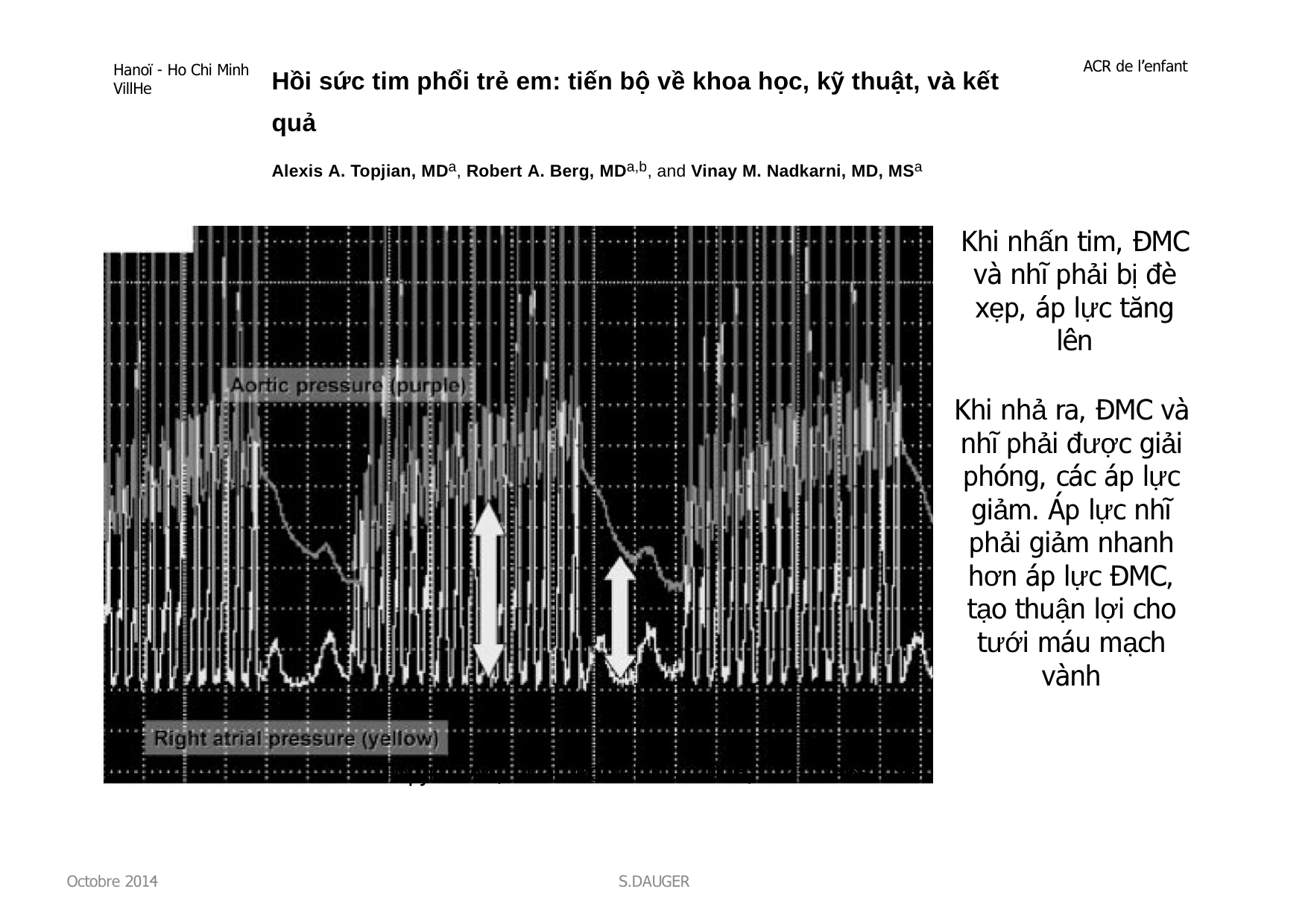

Hồi sức tim phổi trẻ em: tiến bộ về khoa học, kỹ thuật, và kết quả

Alexis A. Topjian, MDa, Robert A. Berg, MDa,b, and Vinay M. Nadkarni, MD, MSa
ACR de l’enfant
Hanoï - Ho Chi Minh VillHe
Khi nhấn tim, ĐMC và nhĩ phải bị đè xẹp, áp lực tăng lên

Khi nhả ra, ĐMC và nhĩ phải được giải phóng, các áp lực giảm. Áp lực nhĩ phải giảm nhanh hơn áp lực ĐMC, tạo thuận lợi cho tưới máu mạch vành

Topjian AA, et al. Pediatrics. 2008;122:1086-1098

Octobre 2014
S.DAUGER